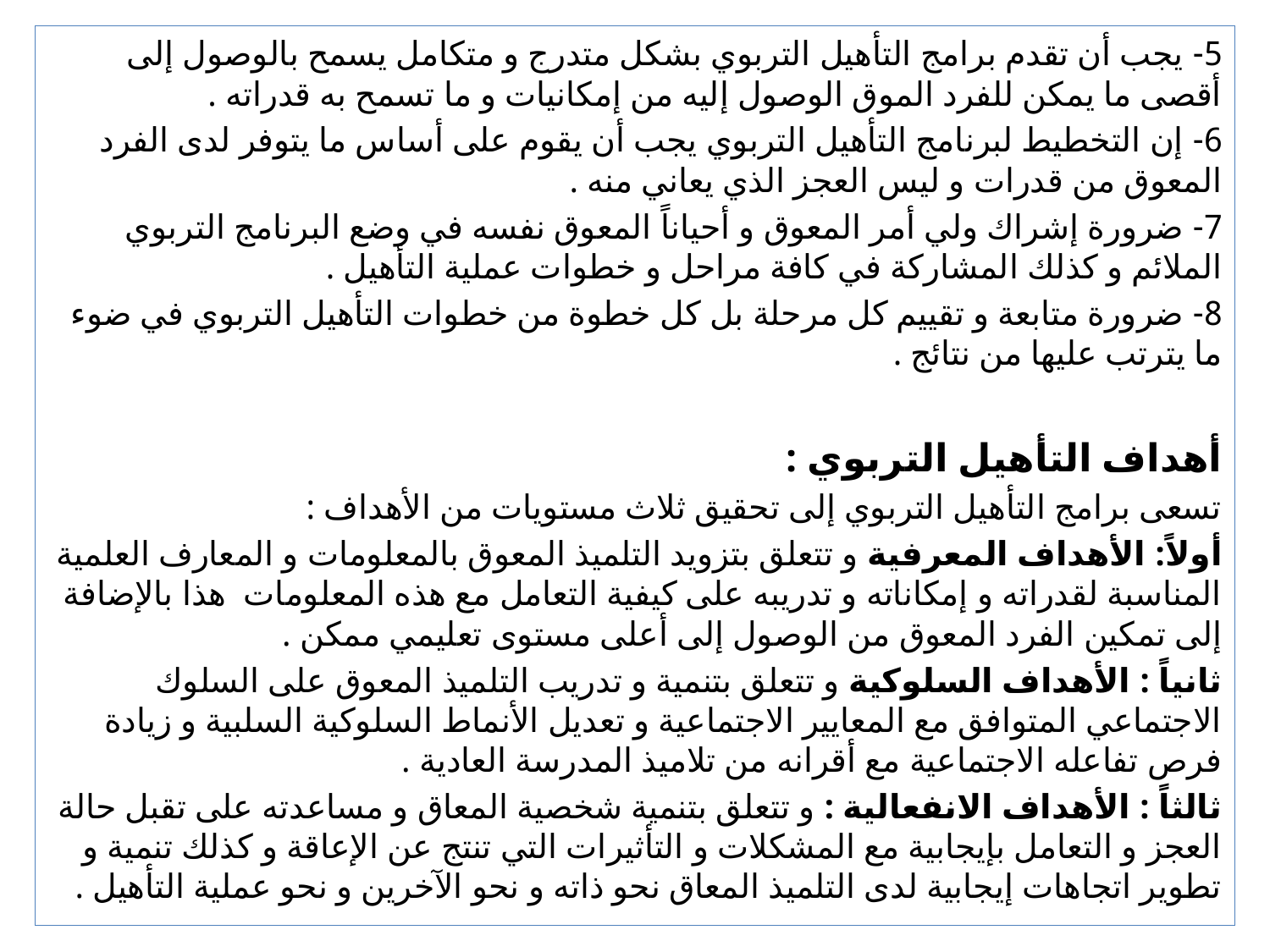

5- يجب أن تقدم برامج التأهيل التربوي بشكل متدرج و متكامل يسمح بالوصول إلى أقصى ما يمكن للفرد الموق الوصول إليه من إمكانيات و ما تسمح به قدراته .
6- إن التخطيط لبرنامج التأهيل التربوي يجب أن يقوم على أساس ما يتوفر لدى الفرد المعوق من قدرات و ليس العجز الذي يعاني منه .
7- ضرورة إشراك ولي أمر المعوق و أحياناً المعوق نفسه في وضع البرنامج التربوي الملائم و كذلك المشاركة في كافة مراحل و خطوات عملية التأهيل .
8- ضرورة متابعة و تقييم كل مرحلة بل كل خطوة من خطوات التأهيل التربوي في ضوء ما يترتب عليها من نتائج .

أهداف التأهيل التربوي :
تسعى برامج التأهيل التربوي إلى تحقيق ثلاث مستويات من الأهداف :
أولاً: الأهداف المعرفية و تتعلق بتزويد التلميذ المعوق بالمعلومات و المعارف العلمية المناسبة لقدراته و إمكاناته و تدريبه على كيفية التعامل مع هذه المعلومات  هذا بالإضافة إلى تمكين الفرد المعوق من الوصول إلى أعلى مستوى تعليمي ممكن .
ثانياً : الأهداف السلوكية و تتعلق بتنمية و تدريب التلميذ المعوق على السلوك الاجتماعي المتوافق مع المعايير الاجتماعية و تعديل الأنماط السلوكية السلبية و زيادة فرص تفاعله الاجتماعية مع أقرانه من تلاميذ المدرسة العادية .
ثالثاً : الأهداف الانفعالية : و تتعلق بتنمية شخصية المعاق و مساعدته على تقبل حالة العجز و التعامل بإيجابية مع المشكلات و التأثيرات التي تنتج عن الإعاقة و كذلك تنمية و تطوير اتجاهات إيجابية لدى التلميذ المعاق نحو ذاته و نحو الآخرين و نحو عملية التأهيل .